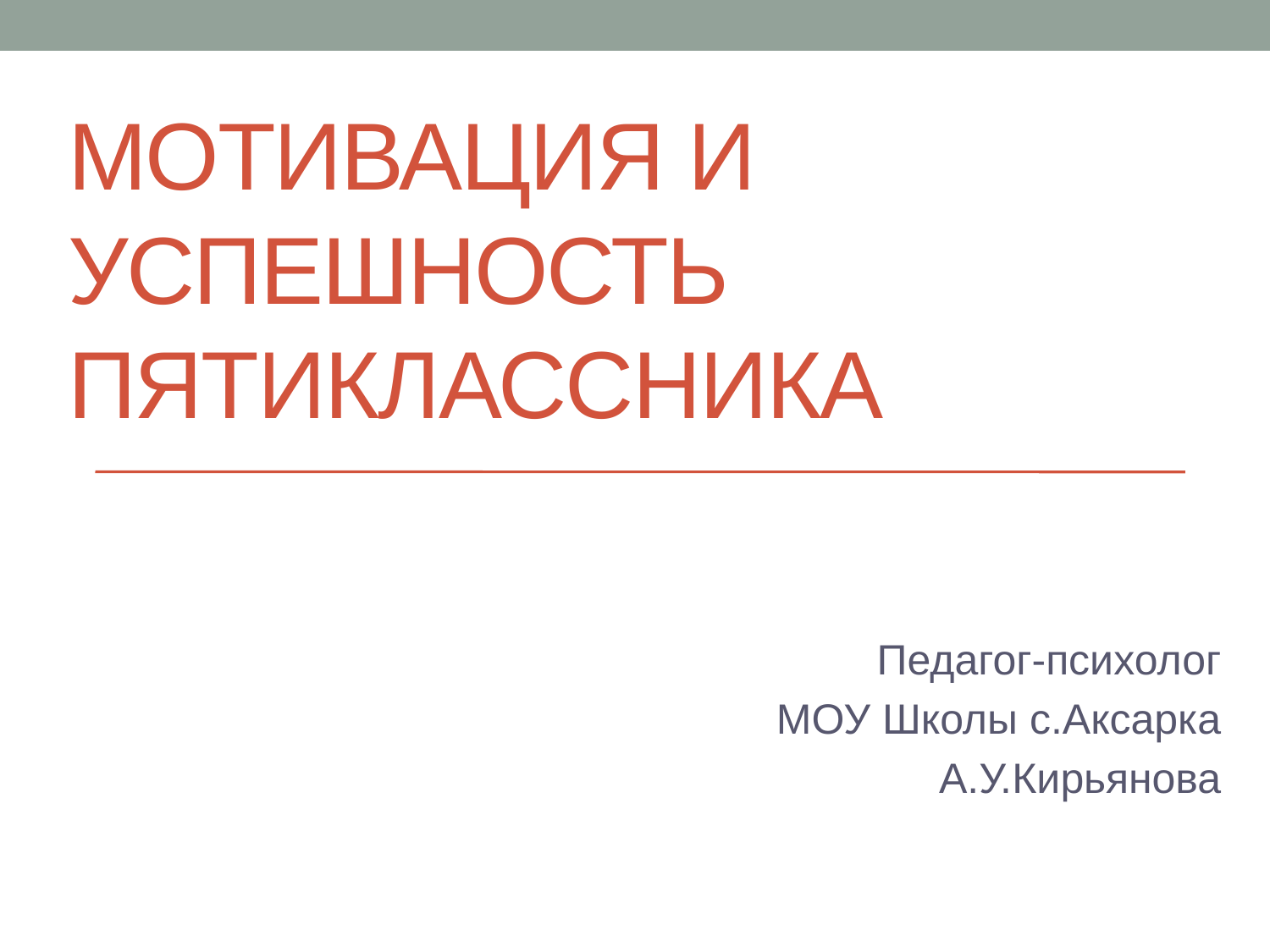

# Мотивация и успешность пятиклассника
Педагог-психолог
МОУ Школы с.Аксарка
А.У.Кирьянова